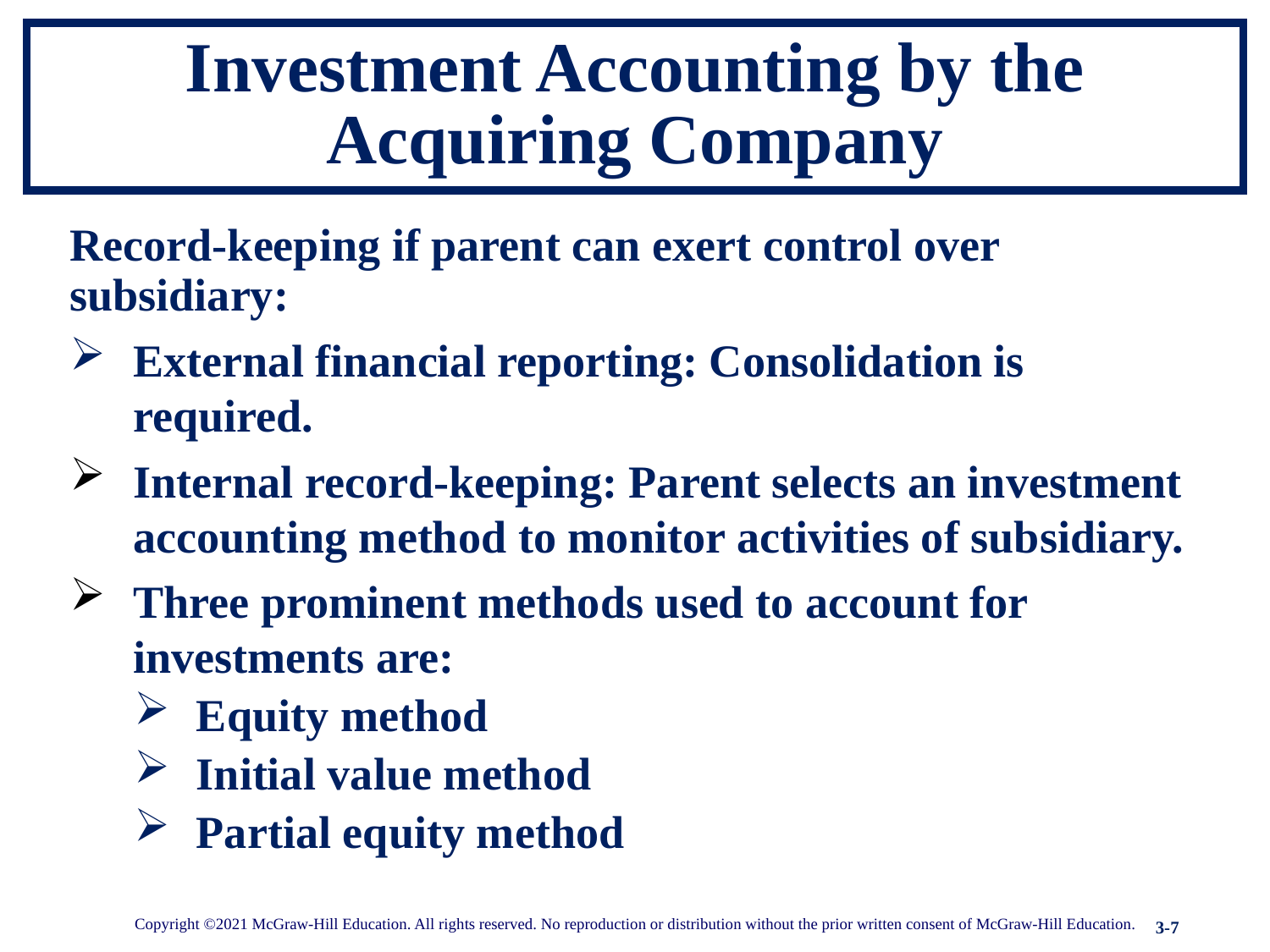

# Investment Accounting by the Acquiring Company
Record-keeping if parent can exert control over subsidiary:
External financial reporting: Consolidation is required.
Internal record-keeping: Parent selects an investment accounting method to monitor activities of subsidiary.
Three prominent methods used to account for investments are:
Equity method
Initial value method
Partial equity method
Copyright ©2021 McGraw-Hill Education. All rights reserved. No reproduction or distribution without the prior written consent of McGraw-Hill Education.
3-7